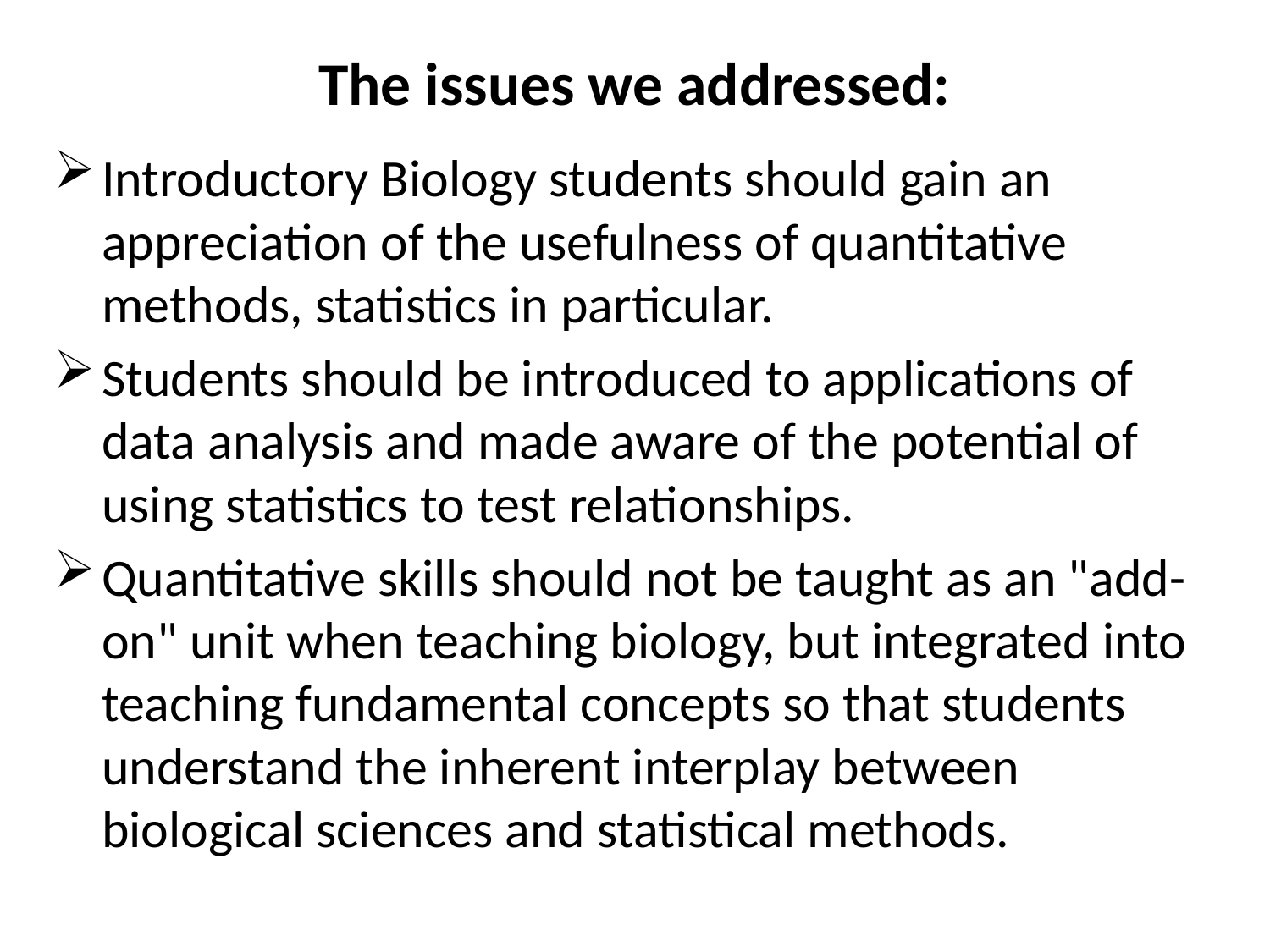

# The issues we addressed:
Introductory Biology students should gain an appreciation of the usefulness of quantitative methods, statistics in particular.
Students should be introduced to applications of data analysis and made aware of the potential of using statistics to test relationships.
Quantitative skills should not be taught as an "add-on" unit when teaching biology, but integrated into teaching fundamental concepts so that students understand the inherent interplay between biological sciences and statistical methods.